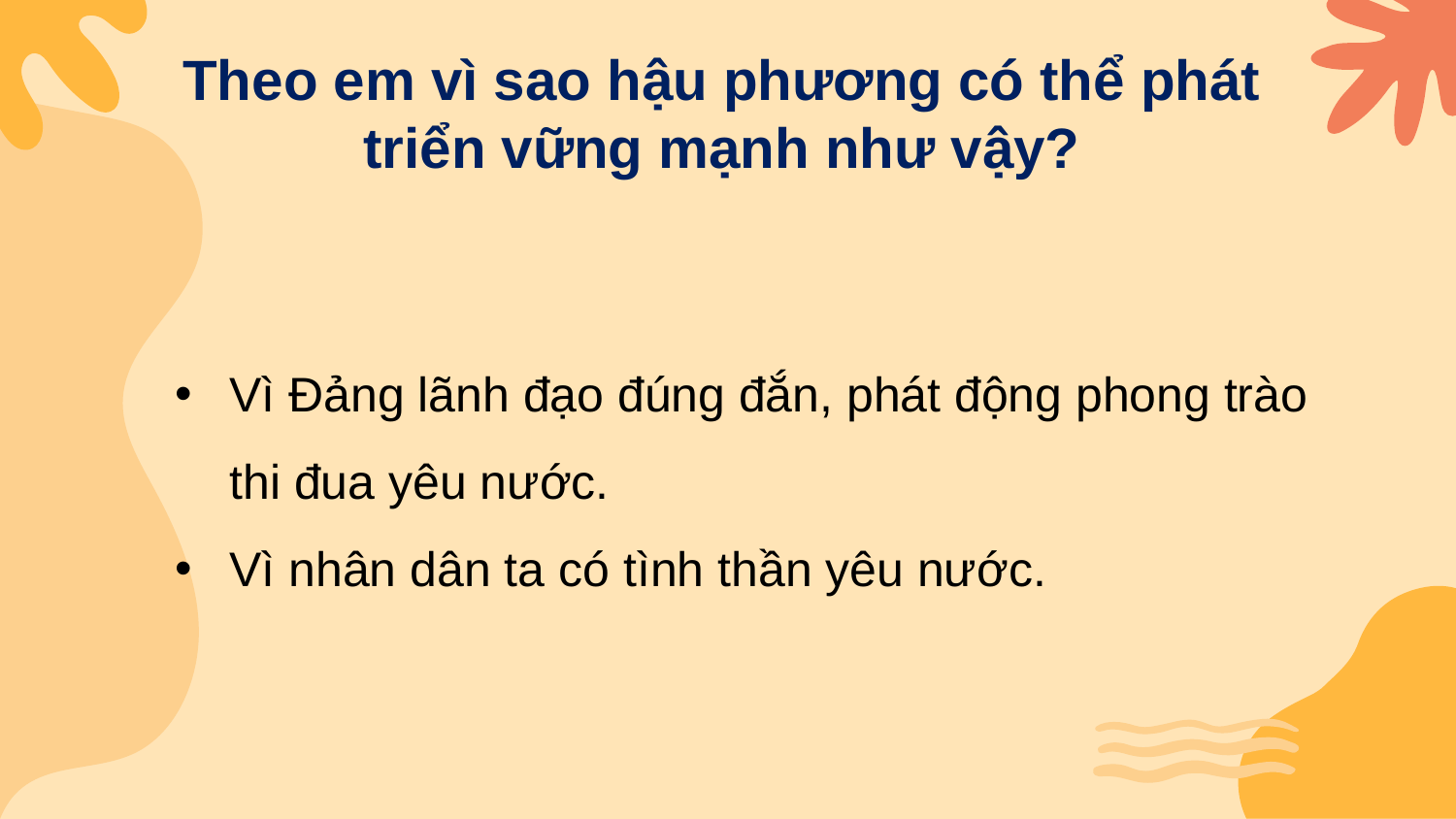

Theo em vì sao hậu phương có thể phát triển vững mạnh như vậy?
Vì Đảng lãnh đạo đúng đắn, phát động phong trào thi đua yêu nước.
Vì nhân dân ta có tình thần yêu nước.